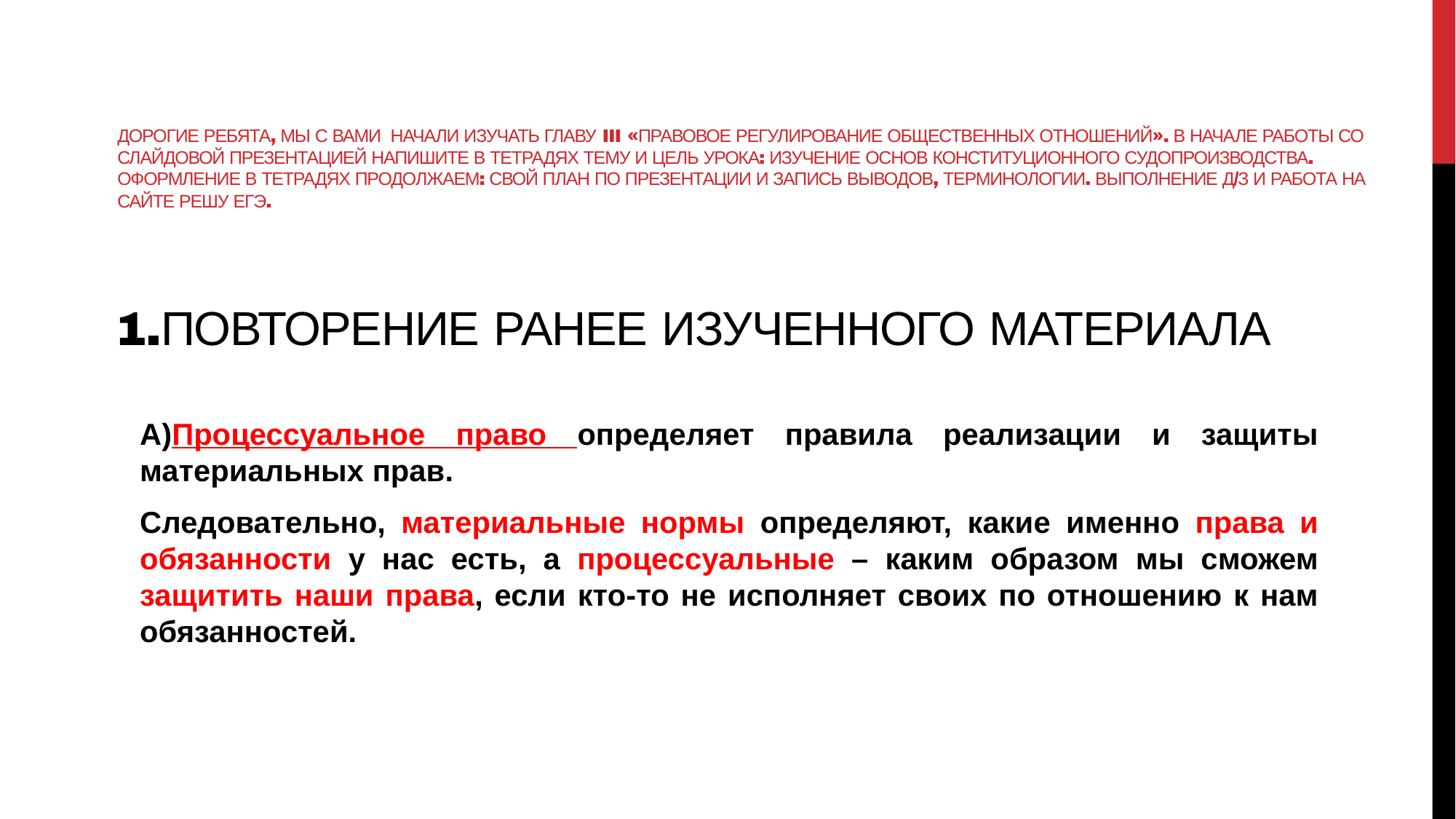

Дорогие ребята, мы с вами  начали изучать главу III «Правовое регулирование общественных отношений». В начале работы со слайдовой презентацией напишите в тетрадях тему и цель урока: изучение основ конституционного судопроизводства. Оформление в тетрадях продолжаем: свой план по презентации и запись выводов, терминологии. Выполнение д/з и работа на сайте решу ЕГЭ.
# 1.Повторение ранее изученного материала
А)Процессуальное право определяет правила реализации и защиты материальных прав.
Следовательно, материальные нормы определяют, какие именно права и обязанности у нас есть, а процессуальные – каким образом мы сможем защитить наши права, если кто-то не исполняет своих по отношению к нам обязанностей.